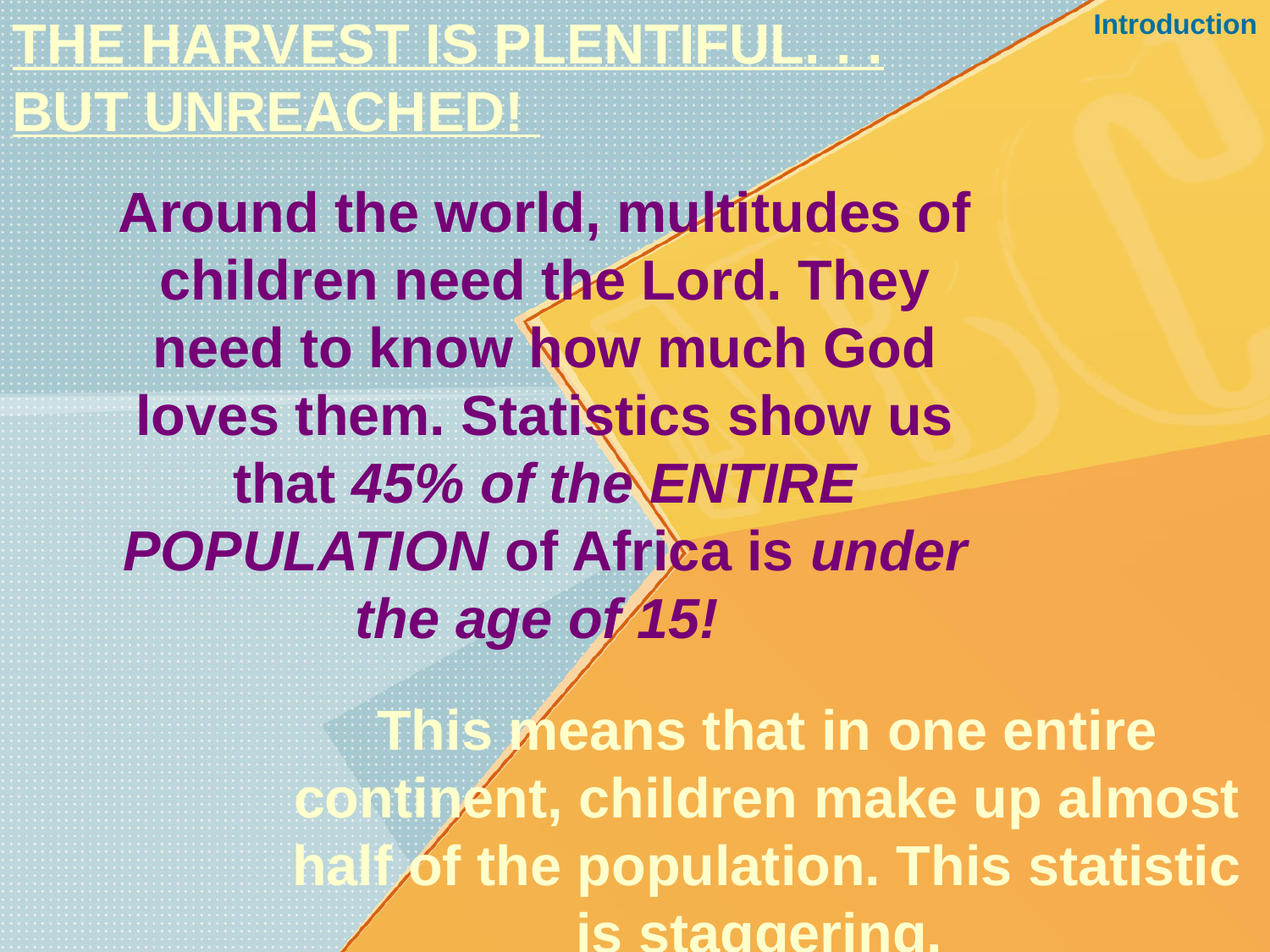

THE HARVEST IS PLENTIFUL. . . BUT UNREACHED!
Introduction
Around the world, multitudes of children need the Lord. They need to know how much God loves them. Statistics show us that 45% of the ENTIRE POPULATION of Africa is under the age of 15!
This means that in one entire continent, children make up almost half of the population. This statistic is staggering.